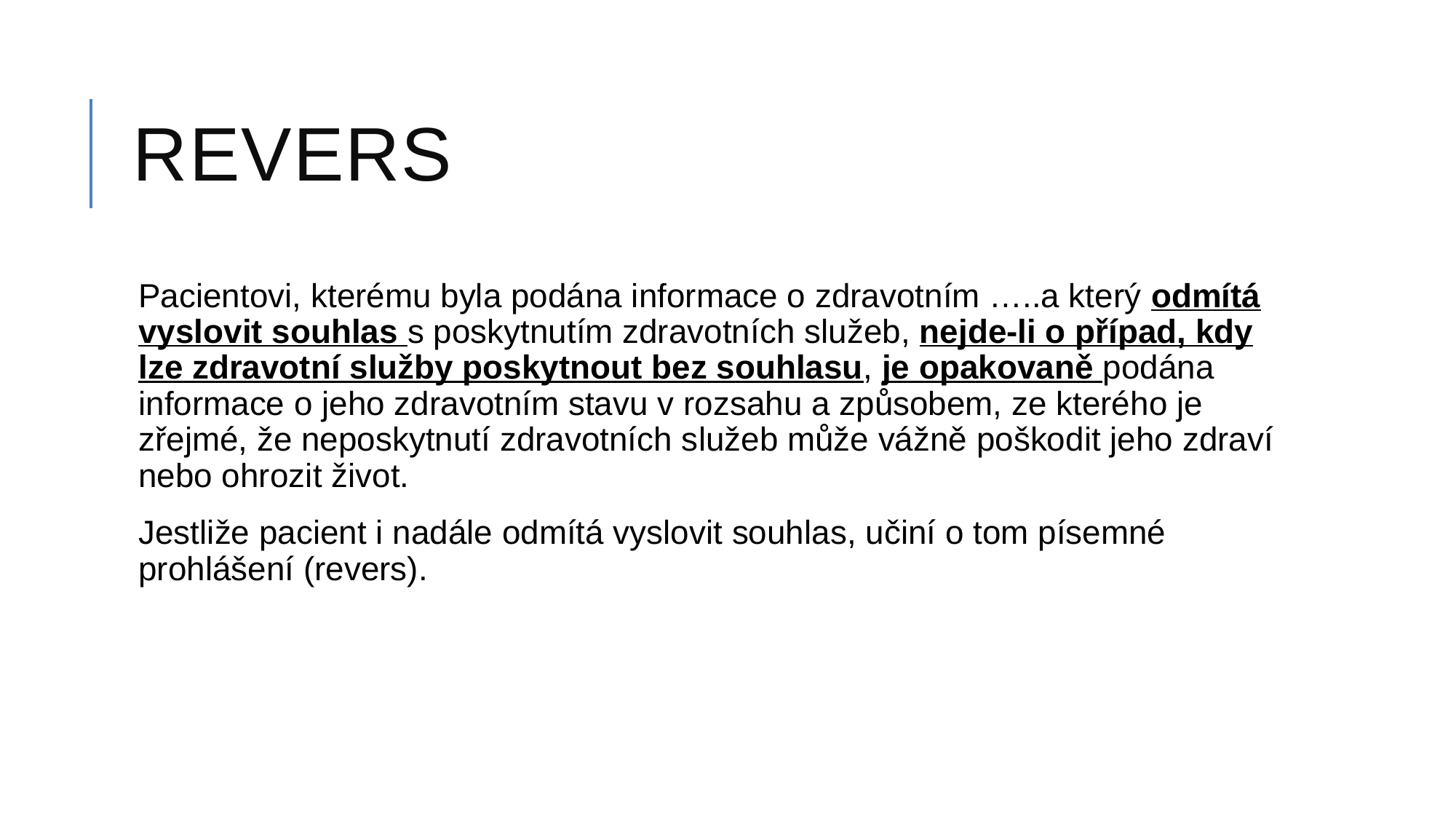

# REVERS
Pacientovi, kterému byla podána informace o zdravotním …..a který odmítá vyslovit souhlas s poskytnutím zdravotních služeb, nejde-li o případ, kdy lze zdravotní služby poskytnout bez souhlasu, je opakovaně podána informace o jeho zdravotním stavu v rozsahu a způsobem, ze kterého je zřejmé, že neposkytnutí zdravotních služeb může vážně poškodit jeho zdraví nebo ohrozit život.
Jestliže pacient i nadále odmítá vyslovit souhlas, učiní o tom písemné prohlášení (revers).